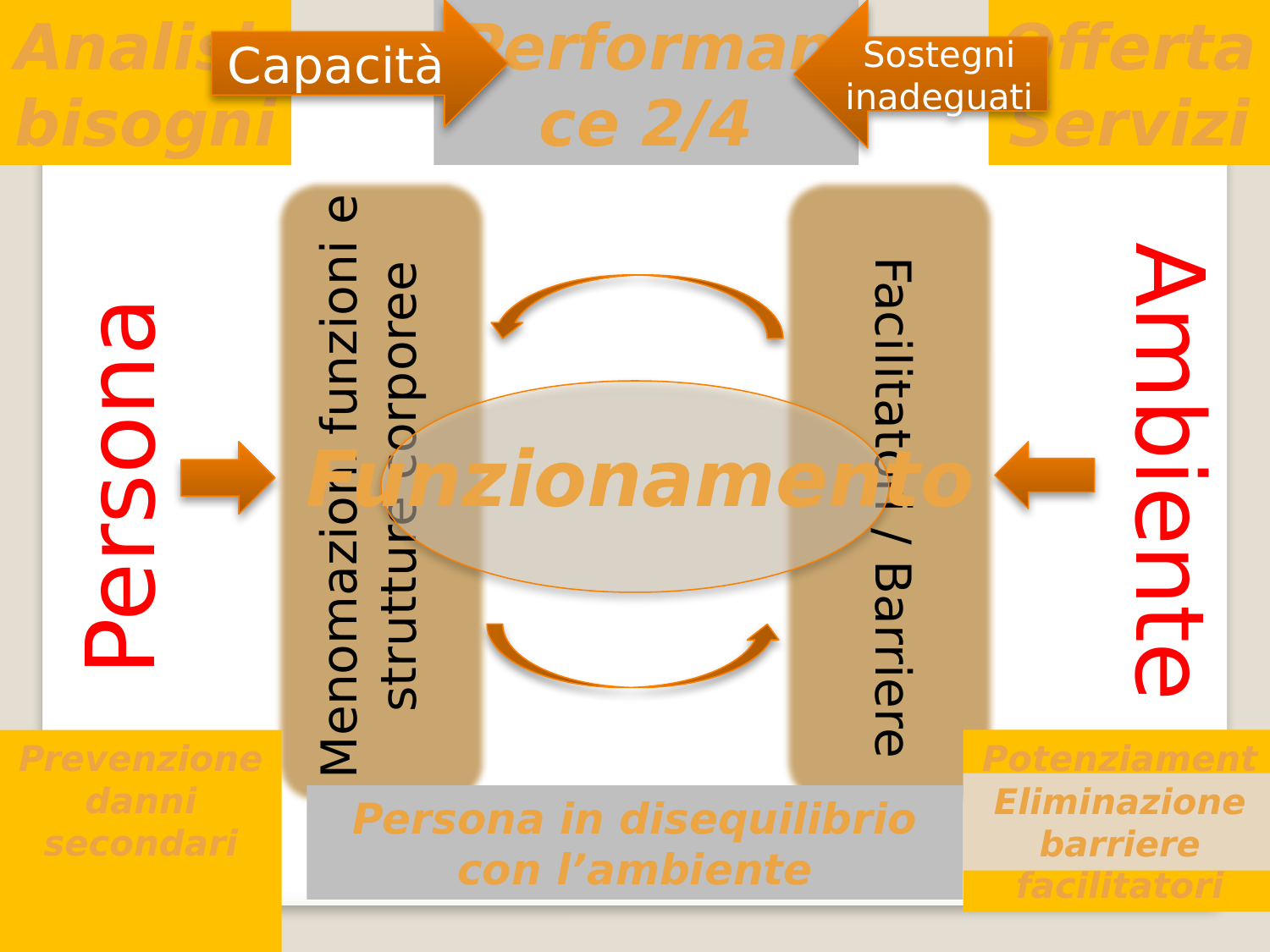

Analisi
bisogni
Capacità
Performance 2/4
Sostegni
inadeguati
Offerta Servizi

Ambiente
Menomazioni funzioni e strutture corporee
Persona
Funzionamento

Facilitatori / Barriere

Prevenzione danni secondari

Potenziamento e progetto nuovi facilitatori
Eliminazione barriere
Persona in disequilibrio con l’ambiente